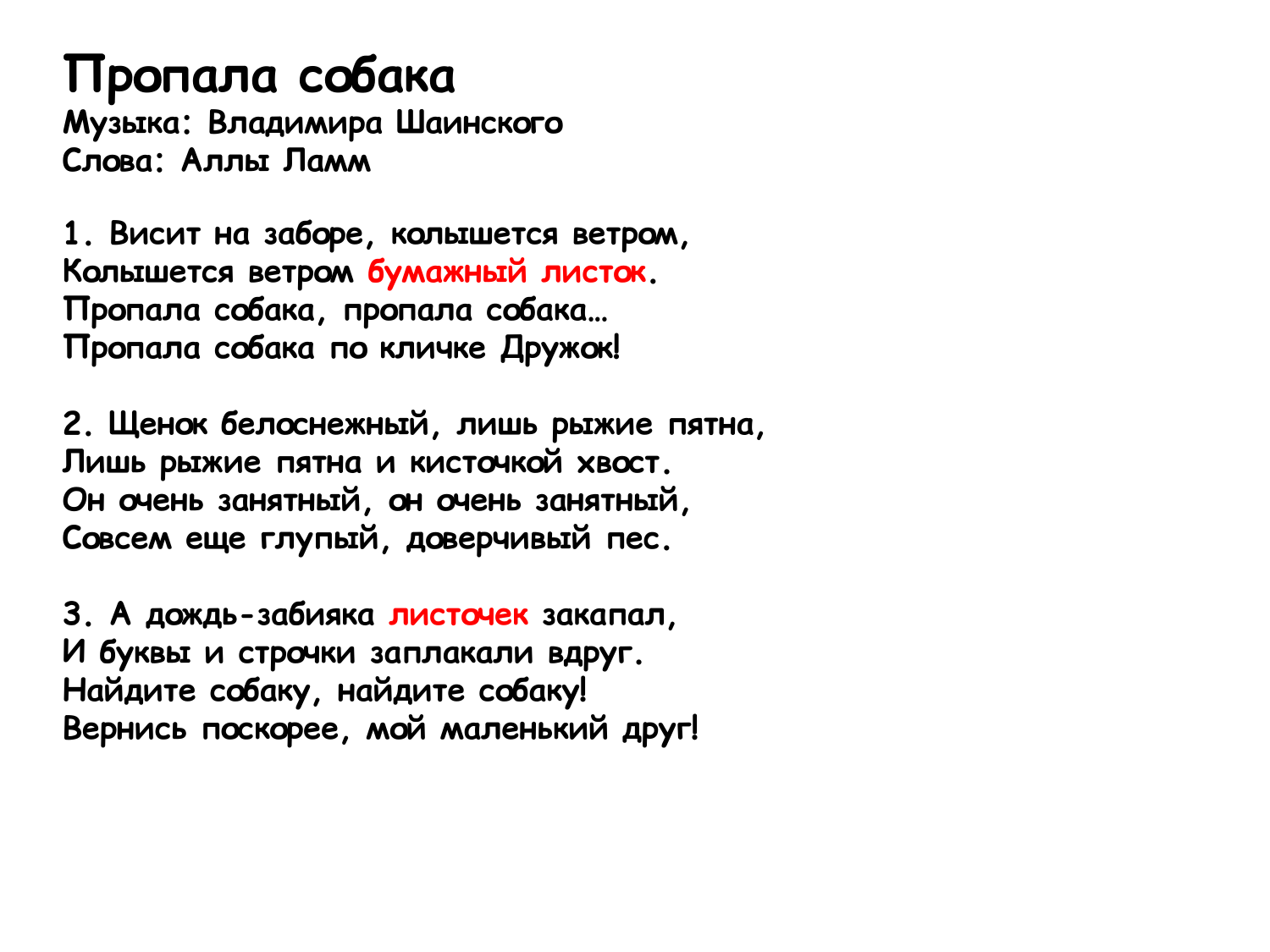

Пропала собака
Музыка: Владимира Шаинского
Слова: Аллы Ламм
1. Висит на заборе, колышется ветром,
Колышется ветром бумажный листок.
Пропала собака, пропала собака…
Пропала собака по кличке Дружок!

2. Щенок белоснежный, лишь рыжие пятна,
Лишь рыжие пятна и кисточкой хвост.
Он очень занятный, он очень занятный,
Совсем еще глупый, доверчивый пес.

3. А дождь-забияка листочек закапал,
И буквы и строчки заплакали вдруг.
Найдите собаку, найдите собаку!
Вернись поскорее, мой маленький друг!